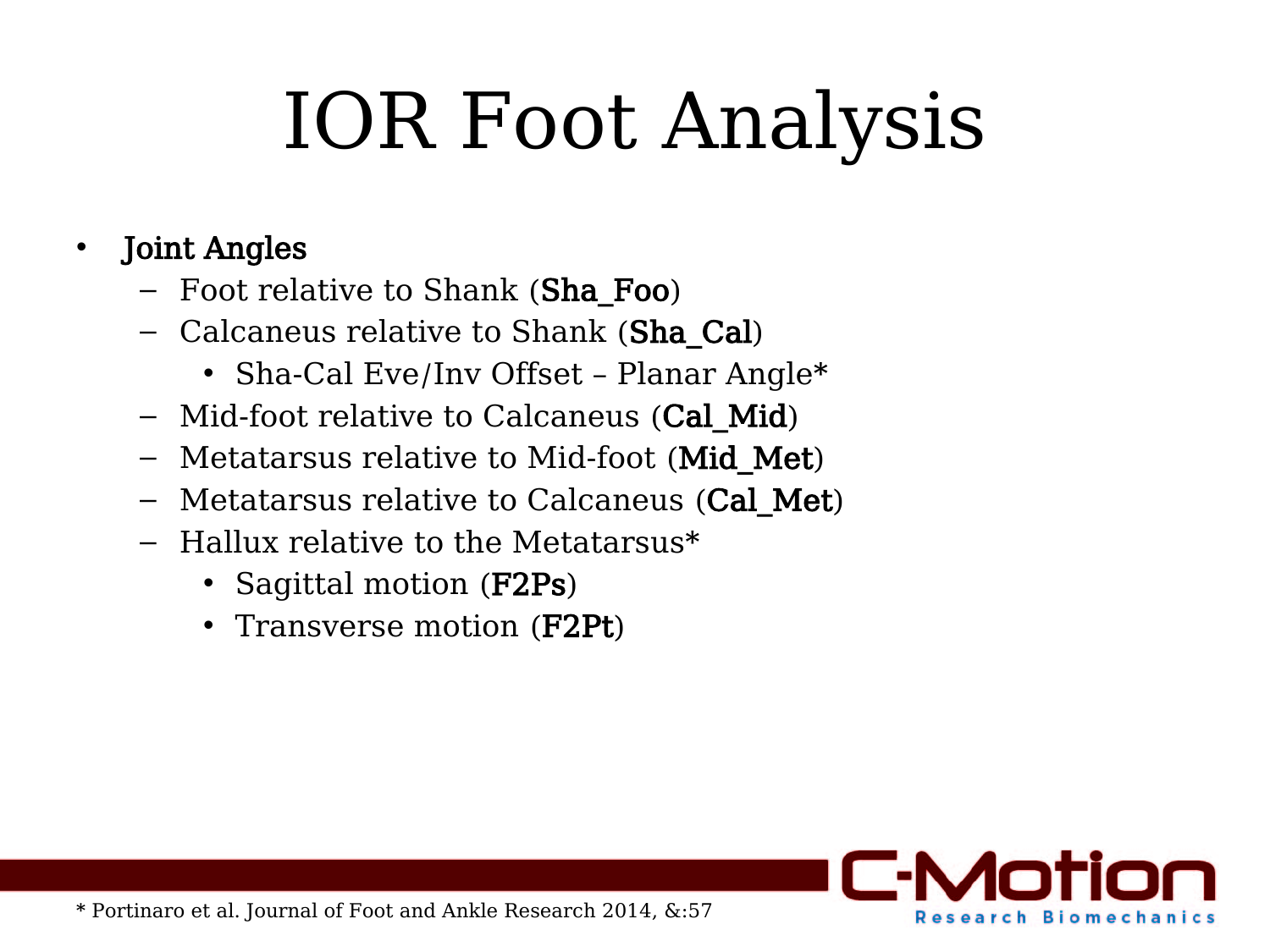

# IOR Foot Analysis
Joint Angles
Foot relative to Shank (Sha_Foo)
Calcaneus relative to Shank (Sha_Cal)
Sha-Cal Eve/Inv Offset – Planar Angle*
Mid-foot relative to Calcaneus (Cal_Mid)
Metatarsus relative to Mid-foot (Mid_Met)
Metatarsus relative to Calcaneus (Cal_Met)
Hallux relative to the Metatarsus*
Sagittal motion (F2Ps)
Transverse motion (F2Pt)

* Portinaro et al. Journal of Foot and Ankle Research 2014, &:57